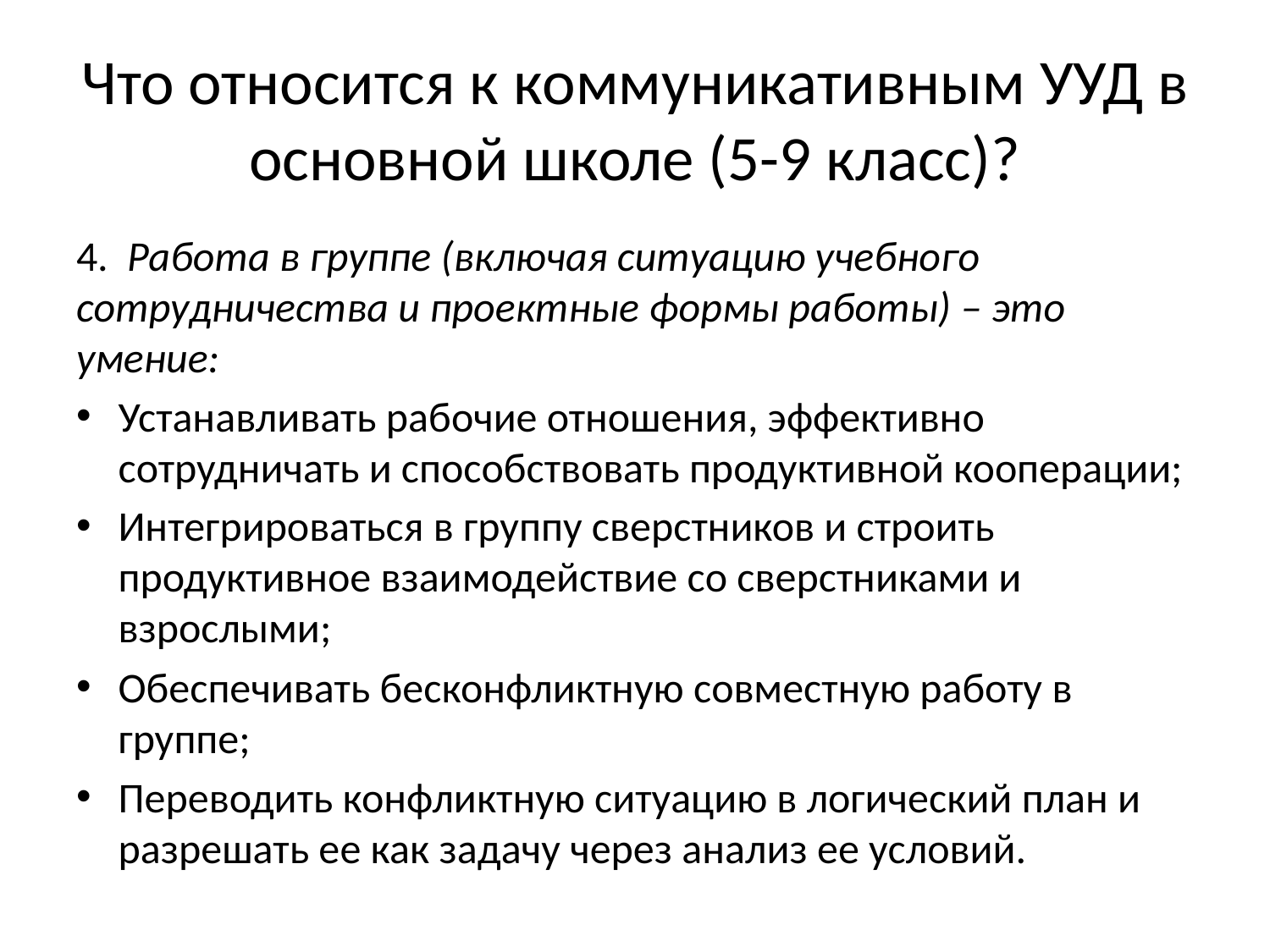

# Что относится к коммуникативным УУД в основной школе (5-9 класс)?
4.  Работа в группе (включая ситуацию учебного сотрудничества и проектные формы работы) – это умение:
Устанавливать рабочие отношения, эффективно сотрудничать и способствовать продуктивной кооперации;
Интегрироваться в группу сверстников и строить продуктивное взаимодействие со сверстниками и взрослыми;
Обеспечивать бесконфликтную совместную работу в группе;
Переводить конфликтную ситуацию в логический план и разрешать ее как задачу через анализ ее условий.